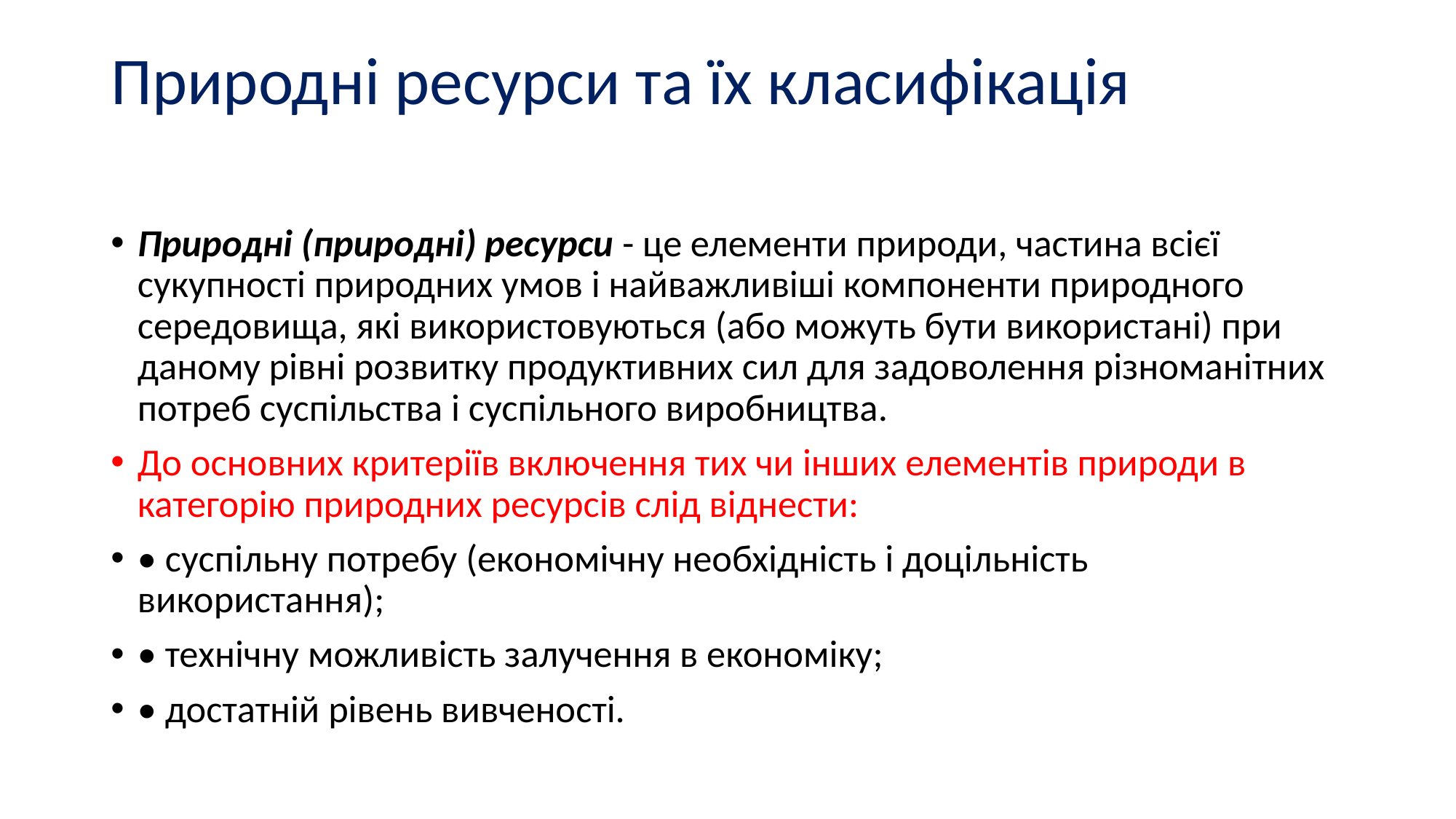

# Природні ресурси та їх класифікація
Природні (природні) ресурси - це елементи природи, частина всієї сукупності природних умов і найважливіші компоненти природного середовища, які використовуються (або можуть бути використані) при даному рівні розвитку продуктивних сил для задоволення різноманітних потреб суспільства і суспільного виробництва.
До основних критеріїв включення тих чи інших елементів природи в категорію природних ресурсів слід віднести:
• суспільну потребу (економічну необхідність і доцільність використання);
• технічну можливість залучення в економіку;
• достатній рівень вивченості.